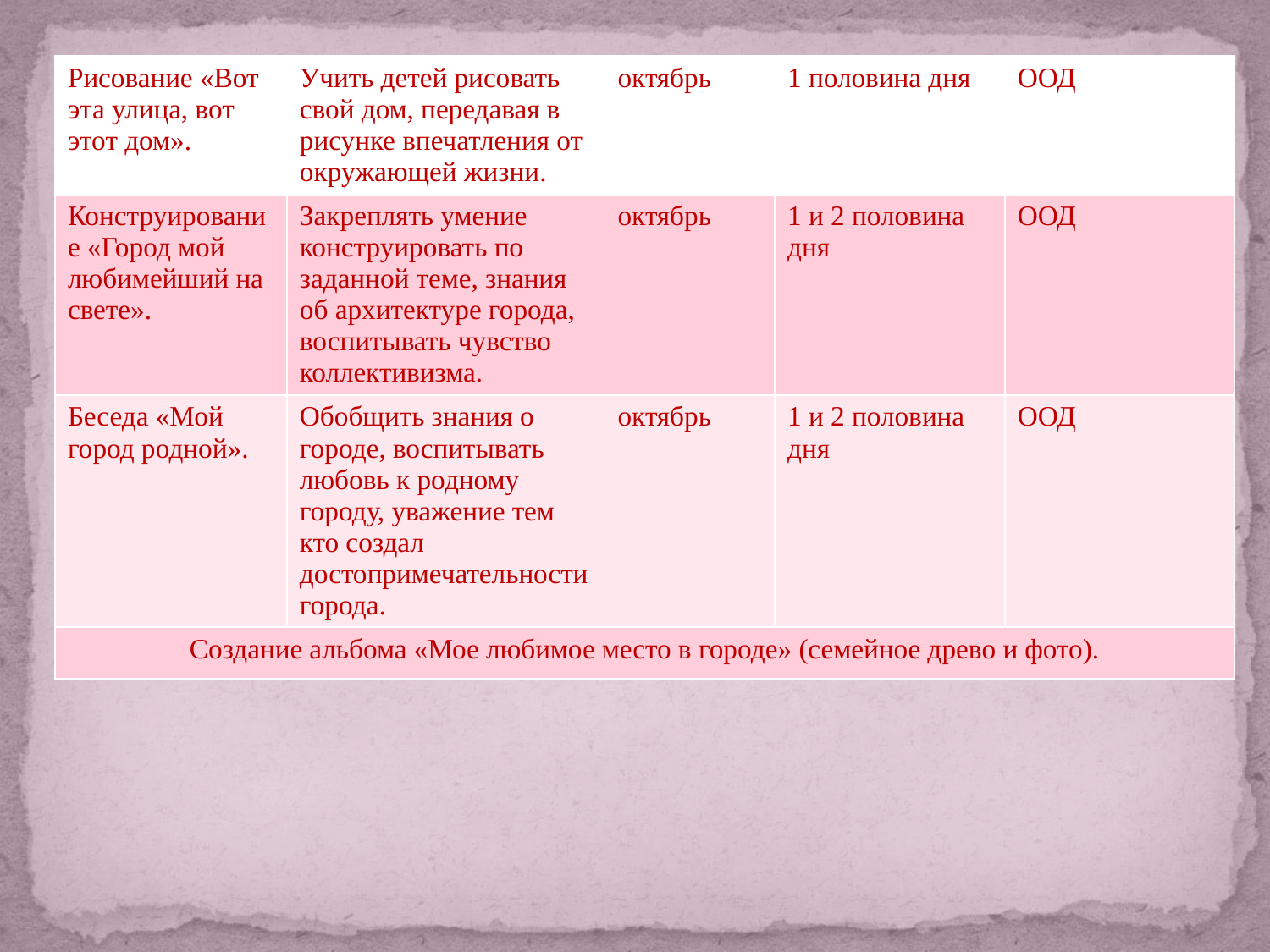

| Рисование «Вот эта улица, вот этот дом». | Учить детей рисовать свой дом, передавая в рисунке впечатления от окружающей жизни. | октябрь | 1 половина дня | ООД |
| --- | --- | --- | --- | --- |
| Конструирование «Город мой любимейший на свете». | Закреплять умение конструировать по заданной теме, знания об архитектуре города, воспитывать чувство коллективизма. | октябрь | 1 и 2 половина дня | ООД |
| Беседа «Мой город родной». | Обобщить знания о городе, воспитывать любовь к родному городу, уважение тем кто создал достопримечательности города. | октябрь | 1 и 2 половина дня | ООД |
| Создание альбома «Мое любимое место в городе» (семейное древо и фото). |  |  |  |  |